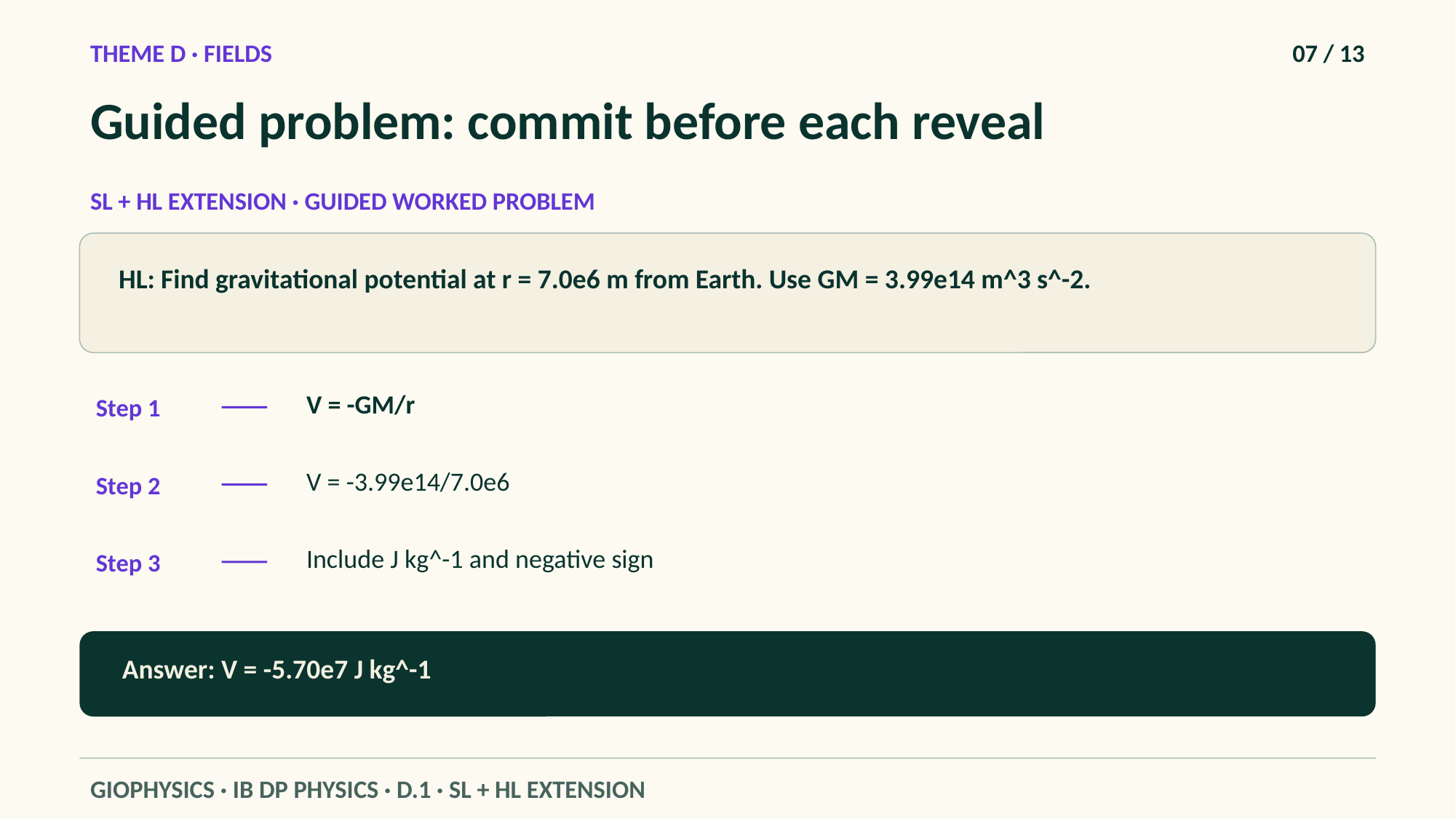

THEME D · FIELDS
07 / 13
Guided problem: commit before each reveal
SL + HL EXTENSION · GUIDED WORKED PROBLEM

HL: Find gravitational potential at r = 7.0e6 m from Earth. Use GM = 3.99e14 m^3 s^-2.
V = -GM/r
Step 1

V = -3.99e14/7.0e6
Step 2

Include J kg^-1 and negative sign
Step 3

Answer: V = -5.70e7 J kg^-1

GIOPHYSICS · IB DP PHYSICS · D.1 · SL + HL EXTENSION